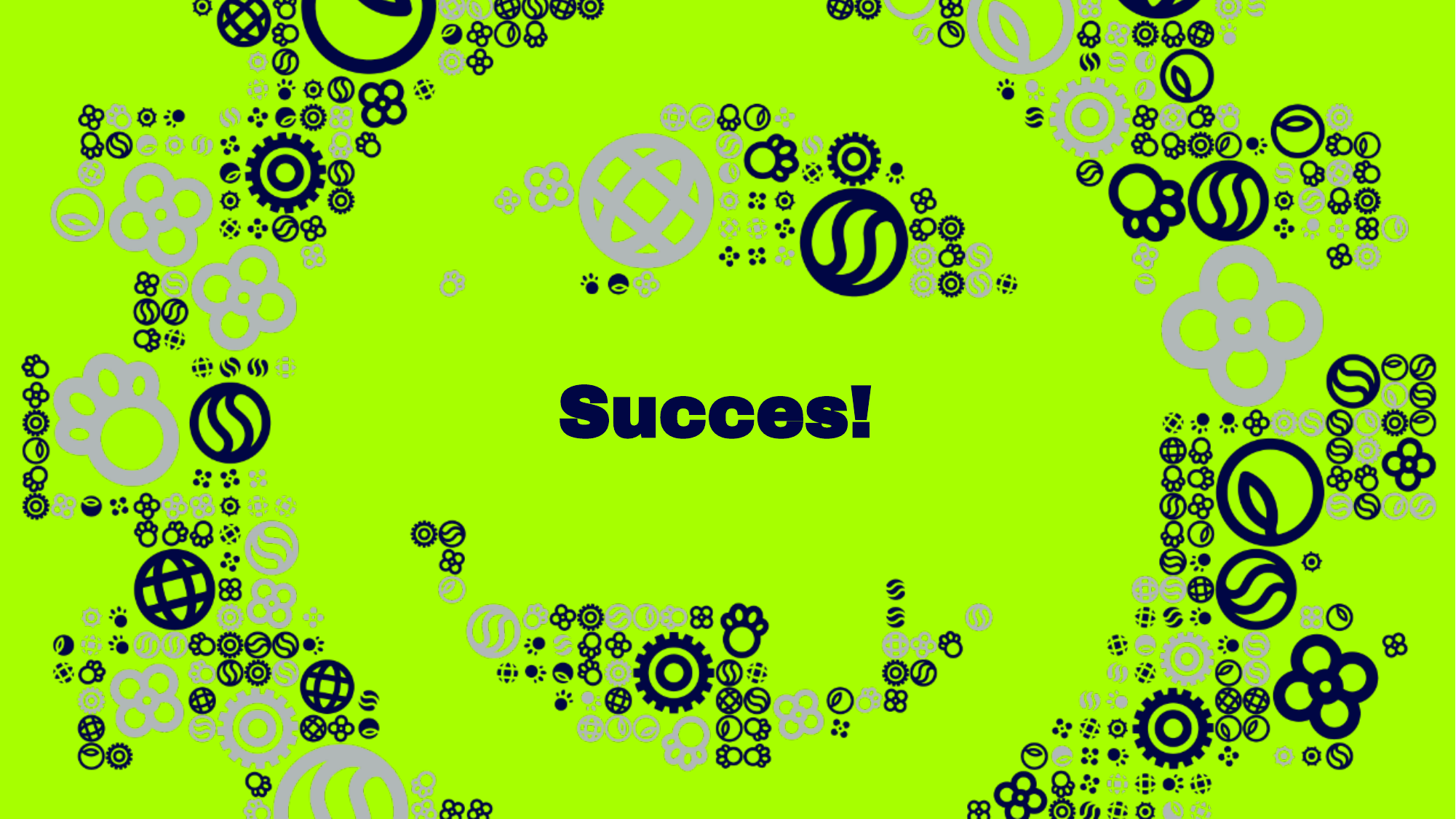

# Succes!
5
Onderwerp van de presentatie
12-9-2023